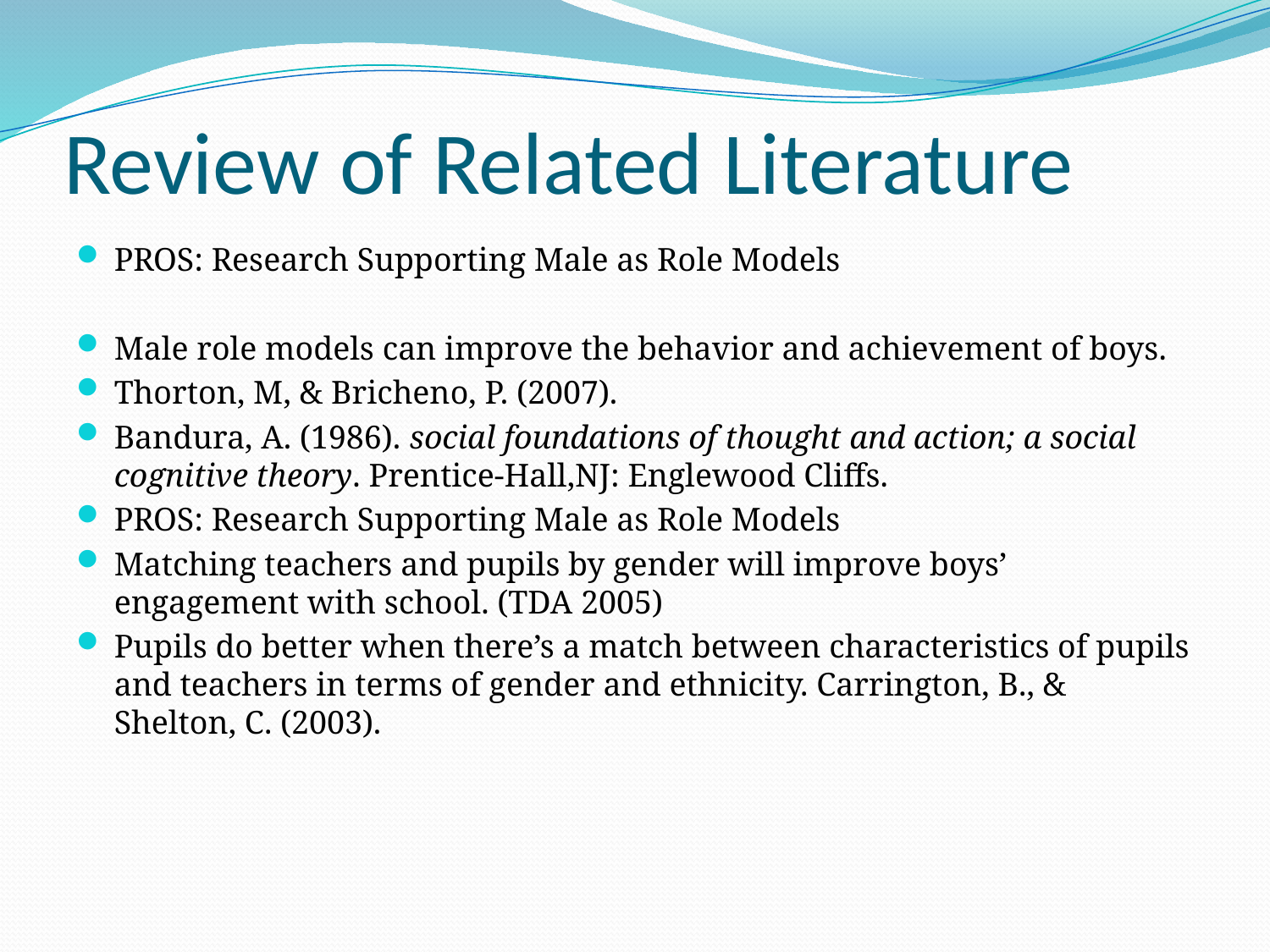

# Review of Related Literature
PROS: Research Supporting Male as Role Models

Male role models can improve the behavior and achievement of boys.
Thorton, M, & Bricheno, P. (2007).
Bandura, A. (1986). social foundations of thought and action; a social cognitive theory. Prentice-Hall,NJ: Englewood Cliffs.
PROS: Research Supporting Male as Role Models
Matching teachers and pupils by gender will improve boys’ engagement with school. (TDA 2005)
Pupils do better when there’s a match between characteristics of pupils and teachers in terms of gender and ethnicity. Carrington, B., & Shelton, C. (2003).